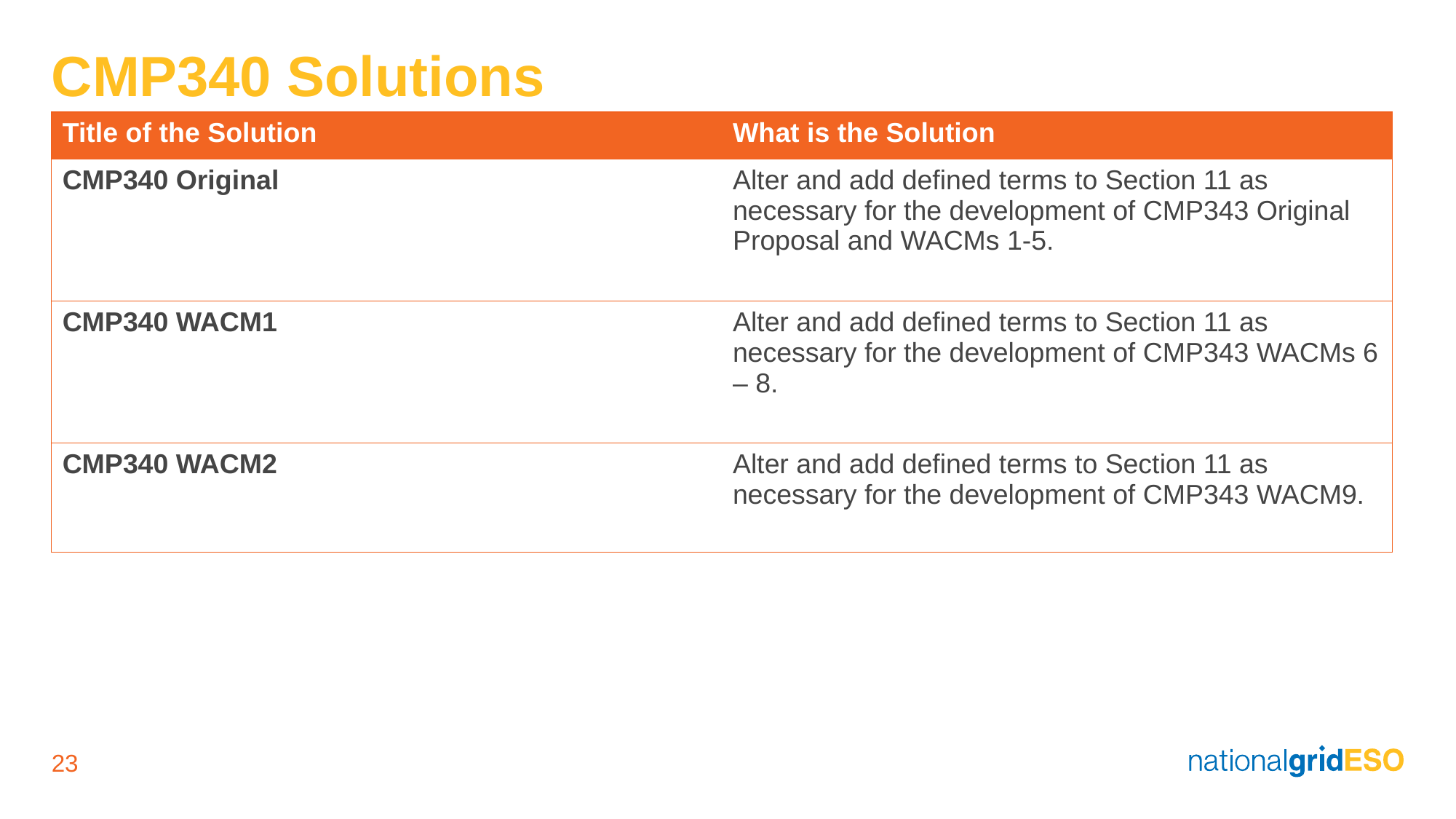

# CMP340 Solutions
| Title of the Solution | What is the Solution |
| --- | --- |
| CMP340 Original | Alter and add defined terms to Section 11 as necessary for the development of CMP343 Original Proposal and WACMs 1-5. |
| CMP340 WACM1 | Alter and add defined terms to Section 11 as necessary for the development of CMP343 WACMs 6 – 8. |
| CMP340 WACM2 | Alter and add defined terms to Section 11 as necessary for the development of CMP343 WACM9. |